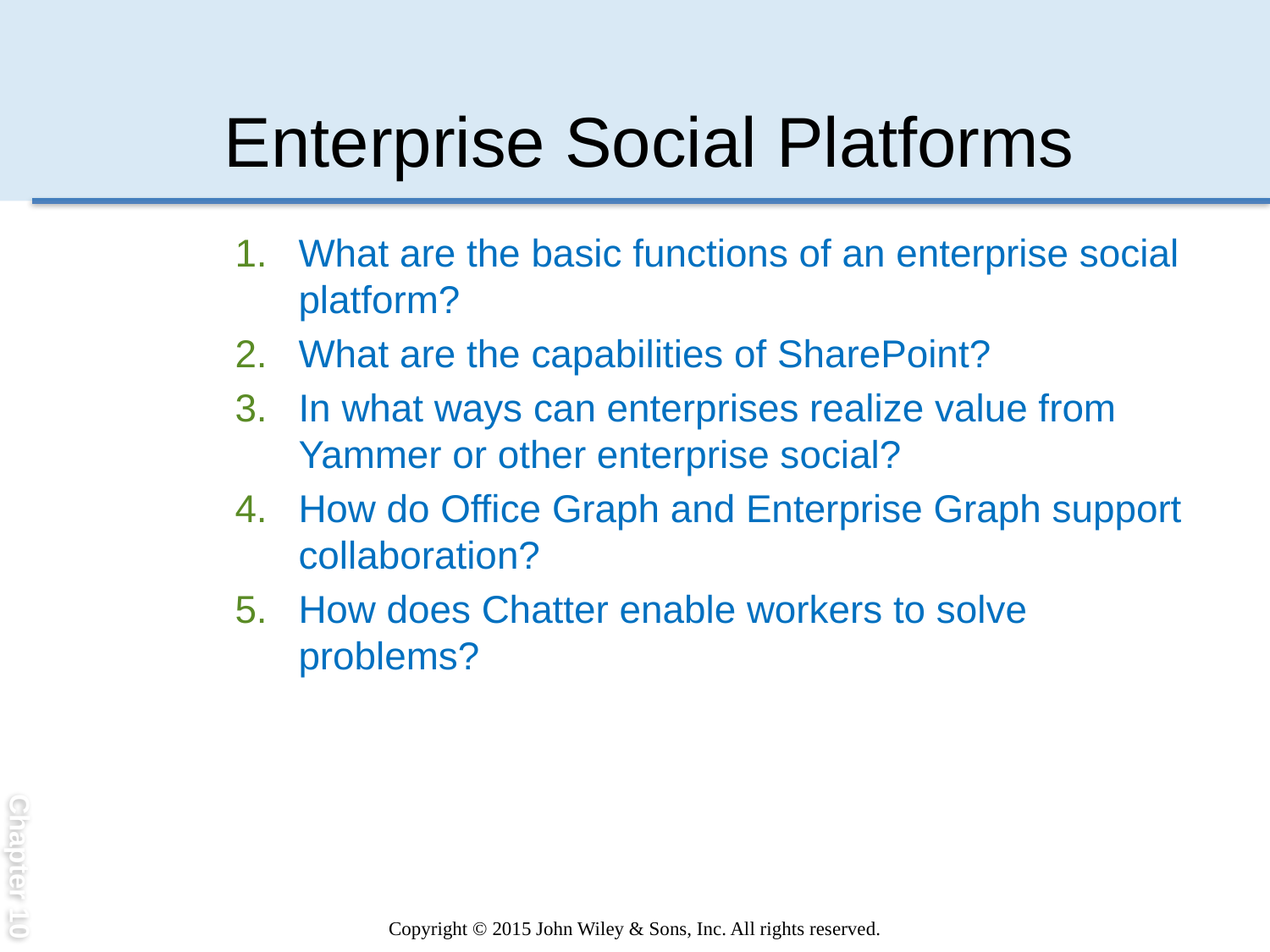

Chapter 10
Enterprise Social Platforms
What are the basic functions of an enterprise social platform?
What are the capabilities of SharePoint?
In what ways can enterprises realize value from Yammer or other enterprise social?
How do Office Graph and Enterprise Graph support collaboration?
How does Chatter enable workers to solve problems?